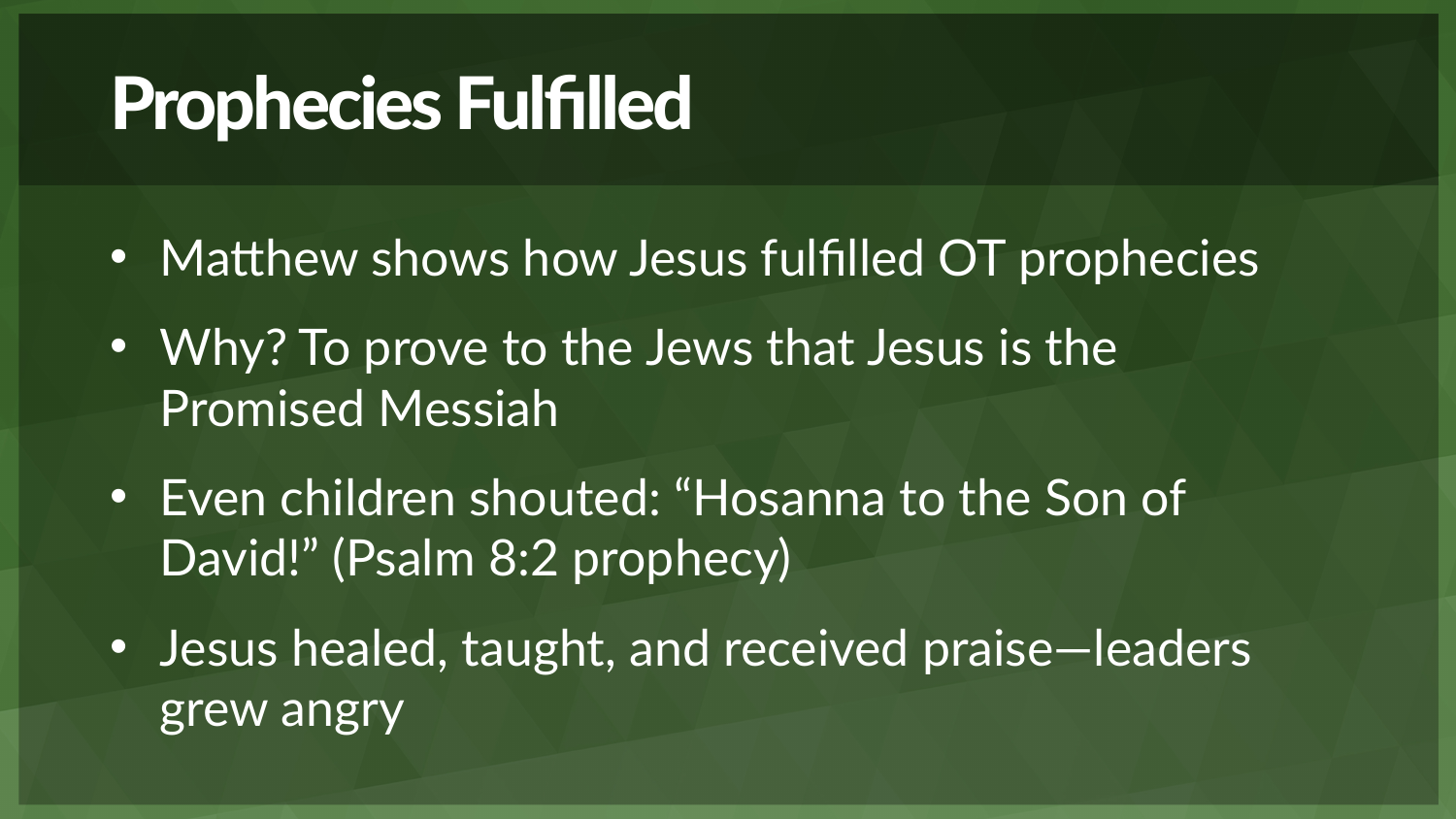

# Prophecies Fulfilled
Matthew shows how Jesus fulfilled OT prophecies
Why? To prove to the Jews that Jesus is the Promised Messiah
Even children shouted: “Hosanna to the Son of David!” (Psalm 8:2 prophecy)
Jesus healed, taught, and received praise—leaders grew angry